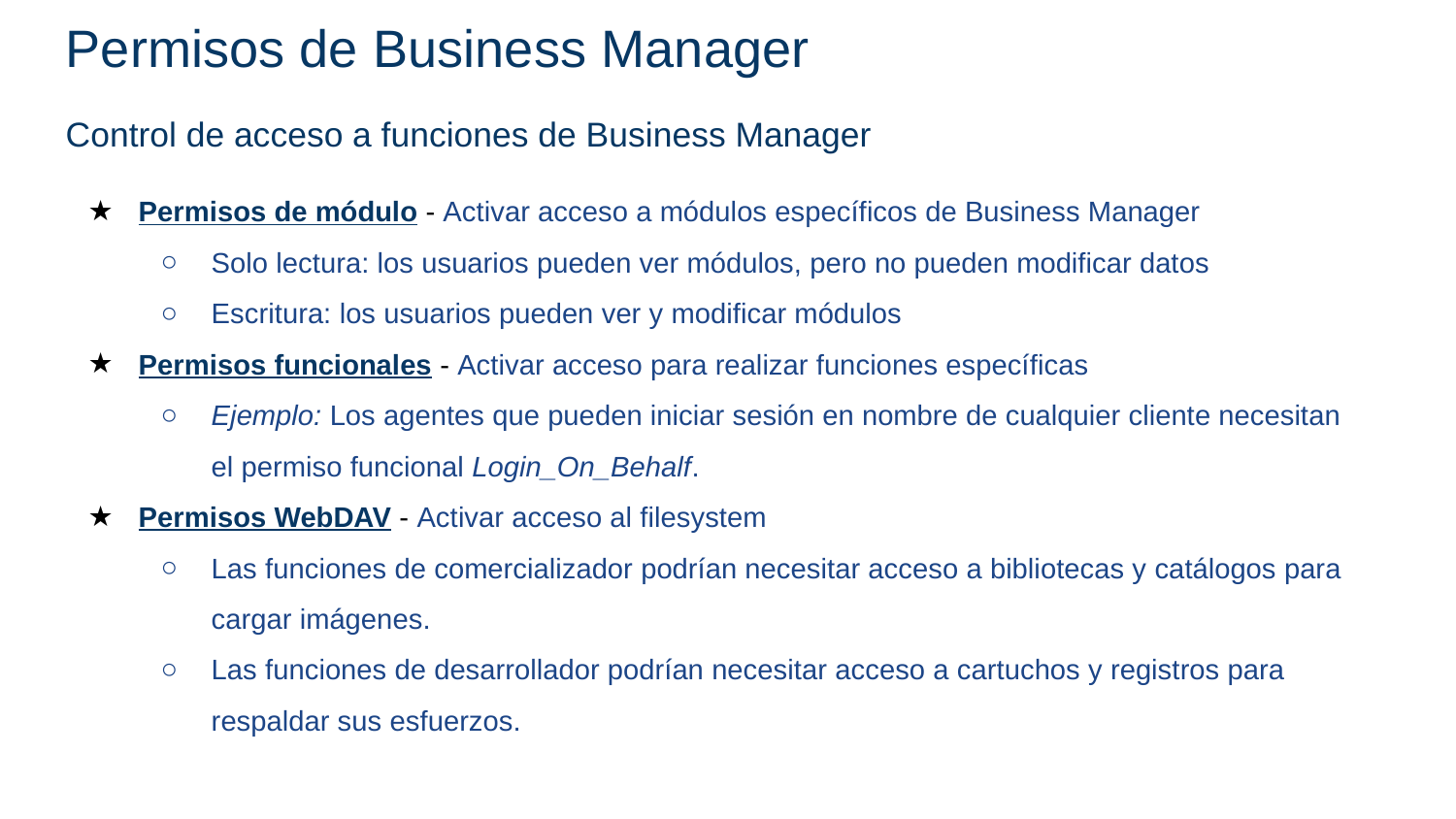

# Permisos de Business Manager
Control de acceso a funciones de Business Manager
Permisos de módulo - Activar acceso a módulos específicos de Business Manager
Solo lectura: los usuarios pueden ver módulos, pero no pueden modificar datos
Escritura: los usuarios pueden ver y modificar módulos
Permisos funcionales - Activar acceso para realizar funciones específicas
Ejemplo: Los agentes que pueden iniciar sesión en nombre de cualquier cliente necesitan el permiso funcional Login_On_Behalf.
Permisos WebDAV - Activar acceso al filesystem
Las funciones de comercializador podrían necesitar acceso a bibliotecas y catálogos para cargar imágenes.
Las funciones de desarrollador podrían necesitar acceso a cartuchos y registros para respaldar sus esfuerzos.